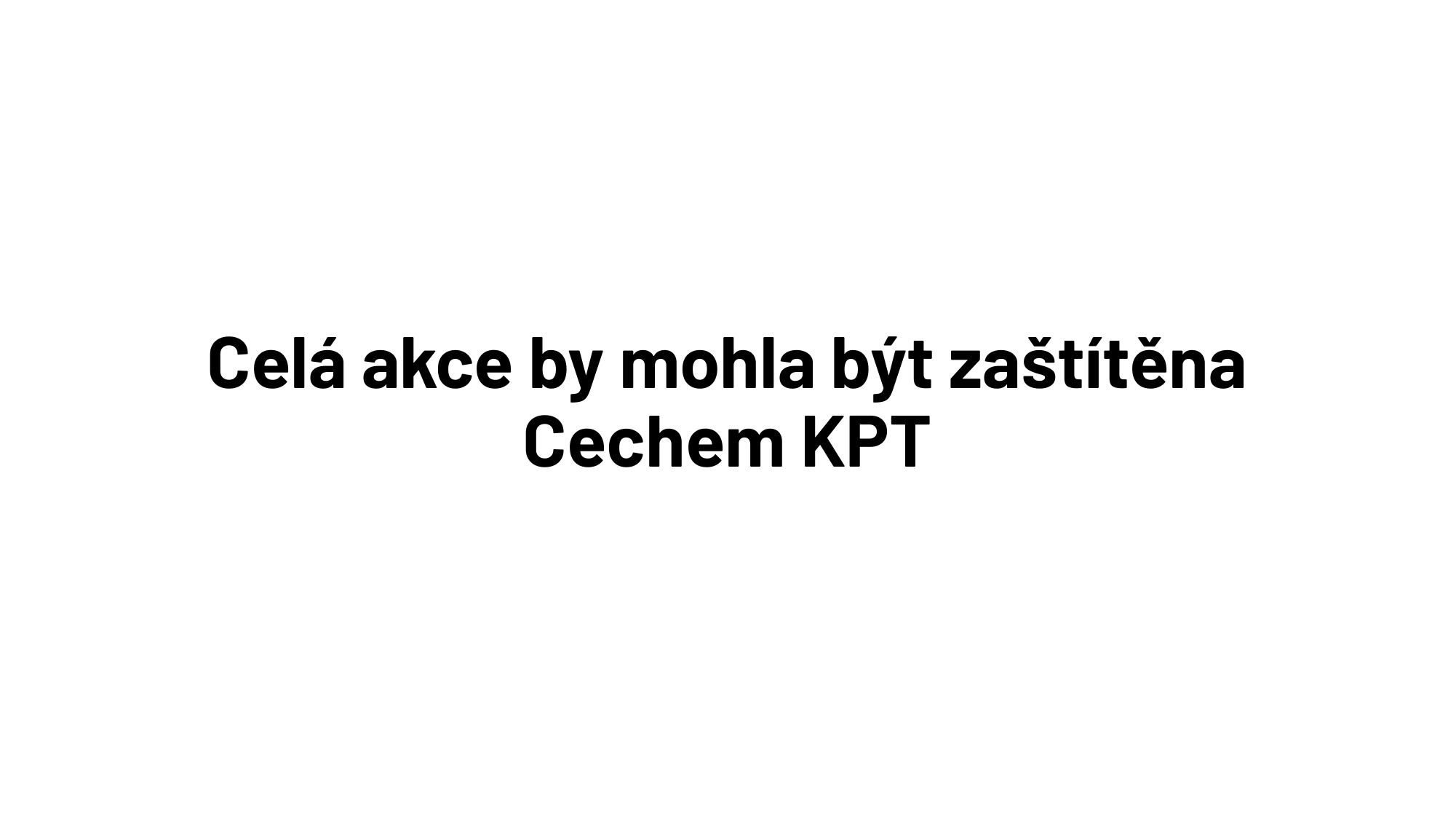

#

Celá akce by mohla být zaštítěna Cechem KPT